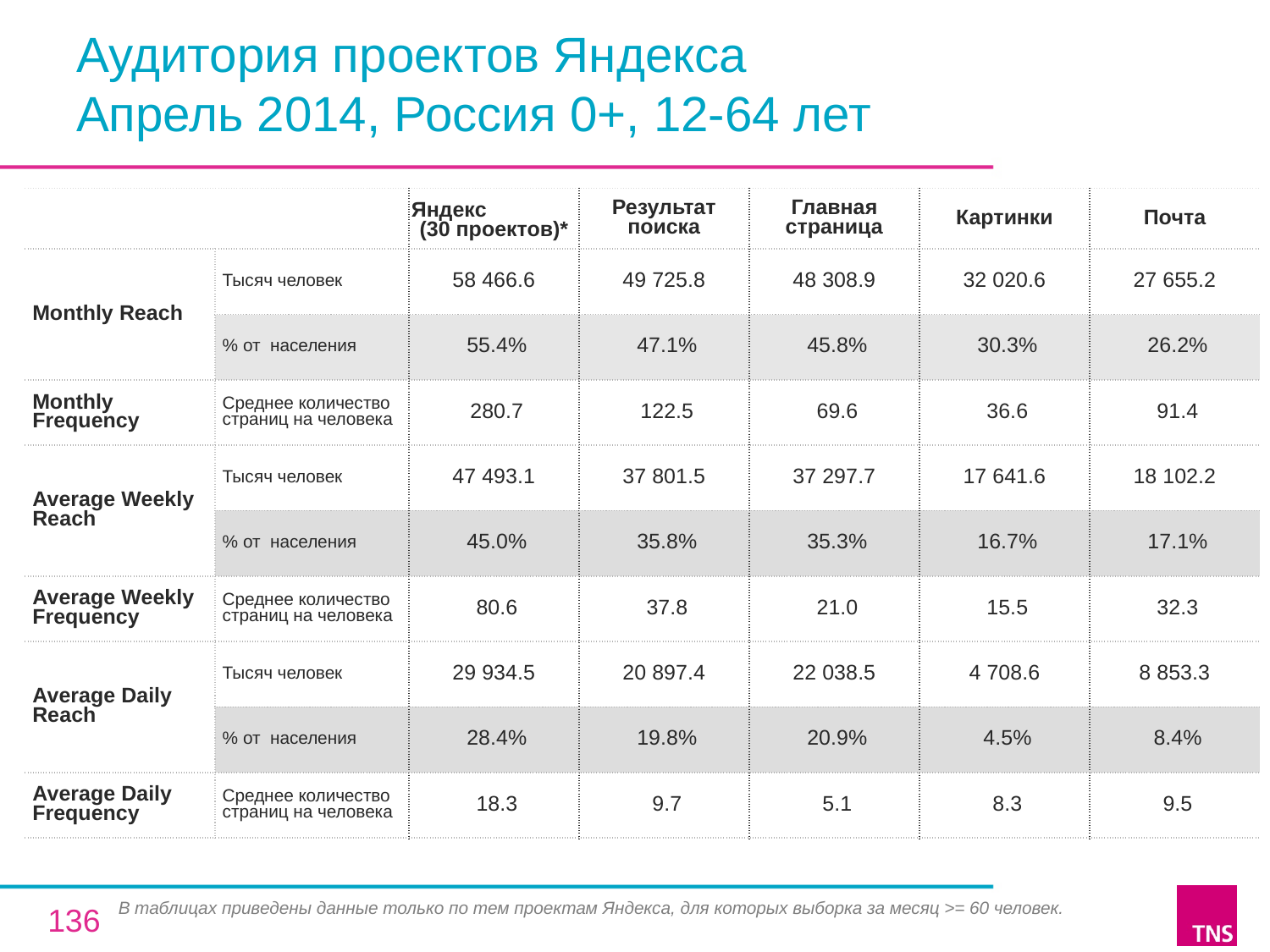

# Аудитория проектов Яндекса Апрель 2014, Россия 0+, 12-64 лет
|  |  | Яндекс (30 проектов)\* | Результат поиска | Главная страница | Картинки | Почта |
| --- | --- | --- | --- | --- | --- | --- |
| Monthly Reach | Тысяч человек | 58 466.6 | 49 725.8 | 48 308.9 | 32 020.6 | 27 655.2 |
|  | % от населения | 55.4% | 47.1% | 45.8% | 30.3% | 26.2% |
| Monthly Frequency | Среднее количество страниц на человека | 280.7 | 122.5 | 69.6 | 36.6 | 91.4 |
| Average Weekly Reach | Тысяч человек | 47 493.1 | 37 801.5 | 37 297.7 | 17 641.6 | 18 102.2 |
|  | % от населения | 45.0% | 35.8% | 35.3% | 16.7% | 17.1% |
| Average Weekly Frequency | Среднее количество страниц на человека | 80.6 | 37.8 | 21.0 | 15.5 | 32.3 |
| Average Daily Reach | Тысяч человек | 29 934.5 | 20 897.4 | 22 038.5 | 4 708.6 | 8 853.3 |
|  | % от населения | 28.4% | 19.8% | 20.9% | 4.5% | 8.4% |
| Average Daily Frequency | Среднее количество страниц на человека | 18.3 | 9.7 | 5.1 | 8.3 | 9.5 |
В таблицах приведены данные только по тем проектам Яндекса, для которых выборка за месяц >= 60 человек.
136